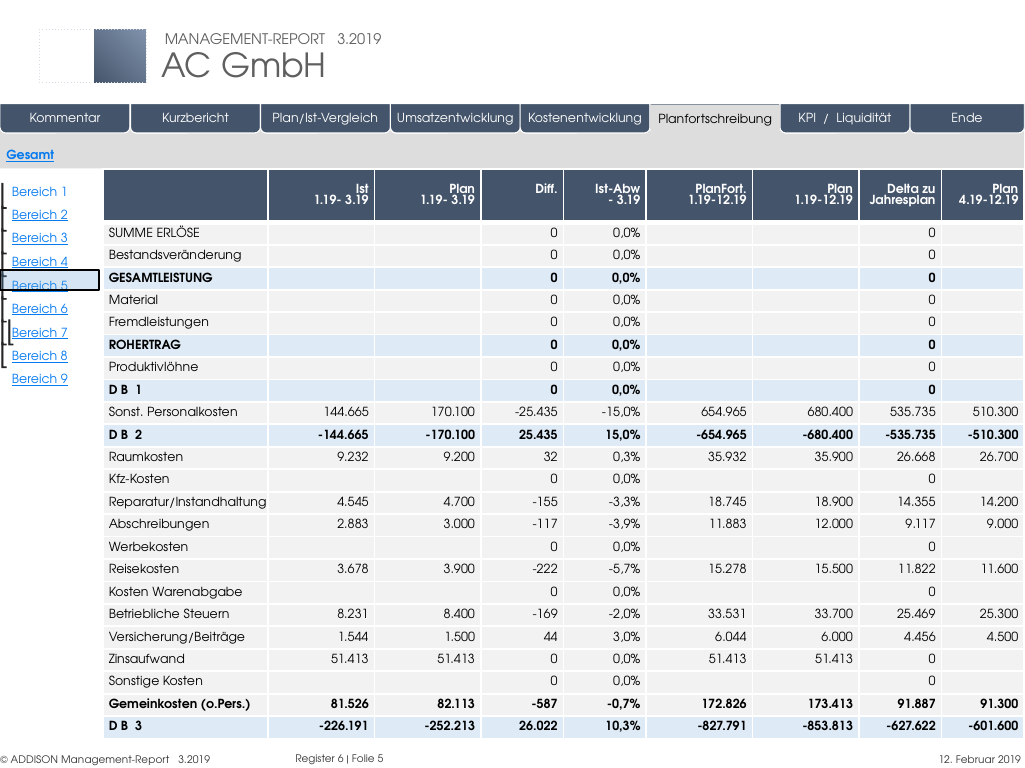

|  |  |  |  |  |  |
| --- | --- | --- | --- | --- | --- |
Eigene Folien
|  | Ist 1.19- 3.19 | Plan 1.19- 3.19 | Diff. | Ist-Abw - 3.19 | PlanFort. 1.19-12.19 | Plan 1.19-12.19 | Delta zu Jahresplan | Plan 4.19-12.19 |
| --- | --- | --- | --- | --- | --- | --- | --- | --- |
| SUMME ERLÖSE |  |  | 0 | 0,0% |  |  | 0 |  |
| Bestandsveränderung |  |  | 0 | 0,0% |  |  | 0 |  |
| GESAMTLEISTUNG |  |  | 0 | 0,0% |  |  | 0 |  |
| Material |  |  | 0 | 0,0% |  |  | 0 |  |
| Fremdleistungen |  |  | 0 | 0,0% |  |  | 0 |  |
| ROHERTRAG |  |  | 0 | 0,0% |  |  | 0 |  |
| Produktivlöhne |  |  | 0 | 0,0% |  |  | 0 |  |
| D B 1 |  |  | 0 | 0,0% |  |  | 0 |  |
| Sonst. Personalkosten | 144.665 | 170.100 | -25.435 | -15,0% | 654.965 | 680.400 | 535.735 | 510.300 |
| D B 2 | -144.665 | -170.100 | 25.435 | 15,0% | -654.965 | -680.400 | -535.735 | -510.300 |
| Raumkosten | 9.232 | 9.200 | 32 | 0,3% | 35.932 | 35.900 | 26.668 | 26.700 |
| Kfz-Kosten |  |  | 0 | 0,0% |  |  | 0 |  |
| Reparatur/Instandhaltung | 4.545 | 4.700 | -155 | -3,3% | 18.745 | 18.900 | 14.355 | 14.200 |
| Abschreibungen | 2.883 | 3.000 | -117 | -3,9% | 11.883 | 12.000 | 9.117 | 9.000 |
| Werbekosten |  |  | 0 | 0,0% |  |  | 0 |  |
| Reisekosten | 3.678 | 3.900 | -222 | -5,7% | 15.278 | 15.500 | 11.822 | 11.600 |
| Kosten Warenabgabe |  |  | 0 | 0,0% |  |  | 0 |  |
| Betriebliche Steuern | 8.231 | 8.400 | -169 | -2,0% | 33.531 | 33.700 | 25.469 | 25.300 |
| Versicherung/Beiträge | 1.544 | 1.500 | 44 | 3,0% | 6.044 | 6.000 | 4.456 | 4.500 |
| Zinsaufwand | 51.413 | 51.413 | 0 | 0,0% | 51.413 | 51.413 | 0 |  |
| Sonstige Kosten |  |  | 0 | 0,0% |  |  | 0 |  |
| Gemeinkosten (o.Pers.) | 81.526 | 82.113 | -587 | -0,7% | 172.826 | 173.413 | 91.887 | 91.300 |
| D B 3 | -226.191 | -252.213 | 26.022 | 10,3% | -827.791 | -853.813 | -627.622 | -601.600 |

# Register 6 | Folie 5